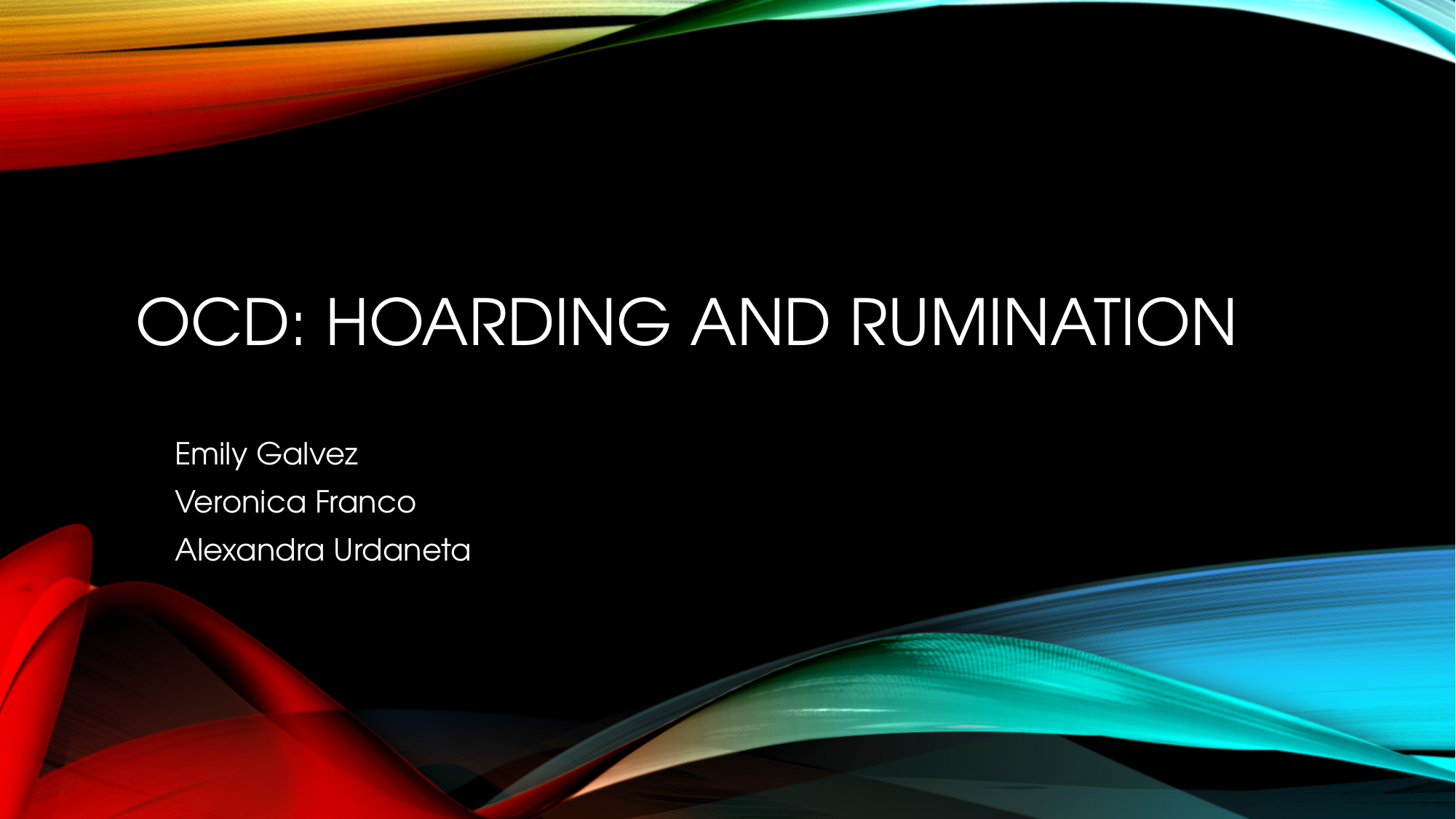

# OCD: Hoarding and Rumination
Emily Galvez
Veronica Franco
Alexandra Urdaneta